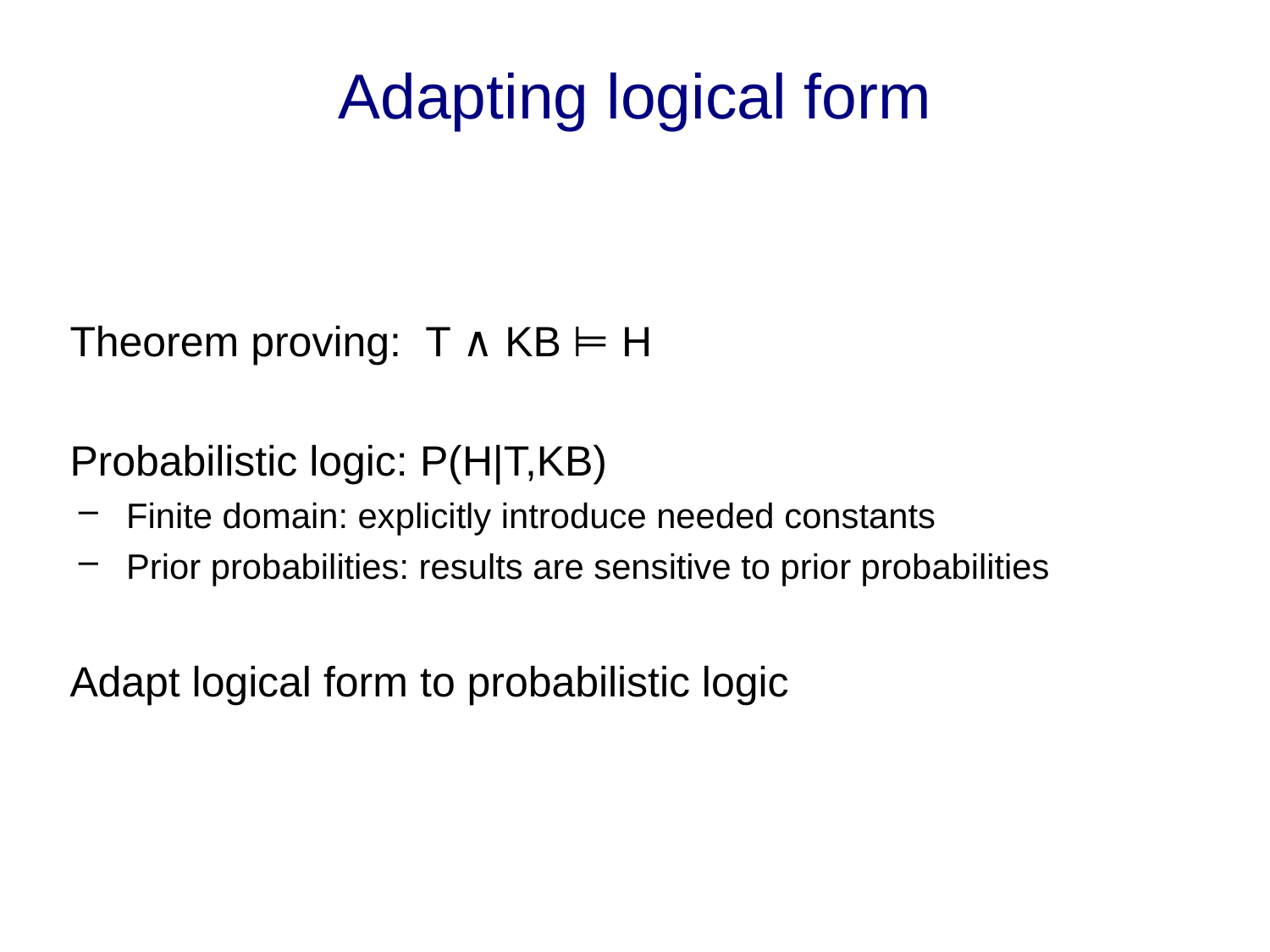

# Adapting logical form
Theorem proving:  T ∧ KB ⊨ H

Probabilistic logic: P(H|T,KB)
Finite domain: explicitly introduce needed constants
Prior probabilities: results are sensitive to prior probabilities

Adapt logical form to probabilistic logic
21